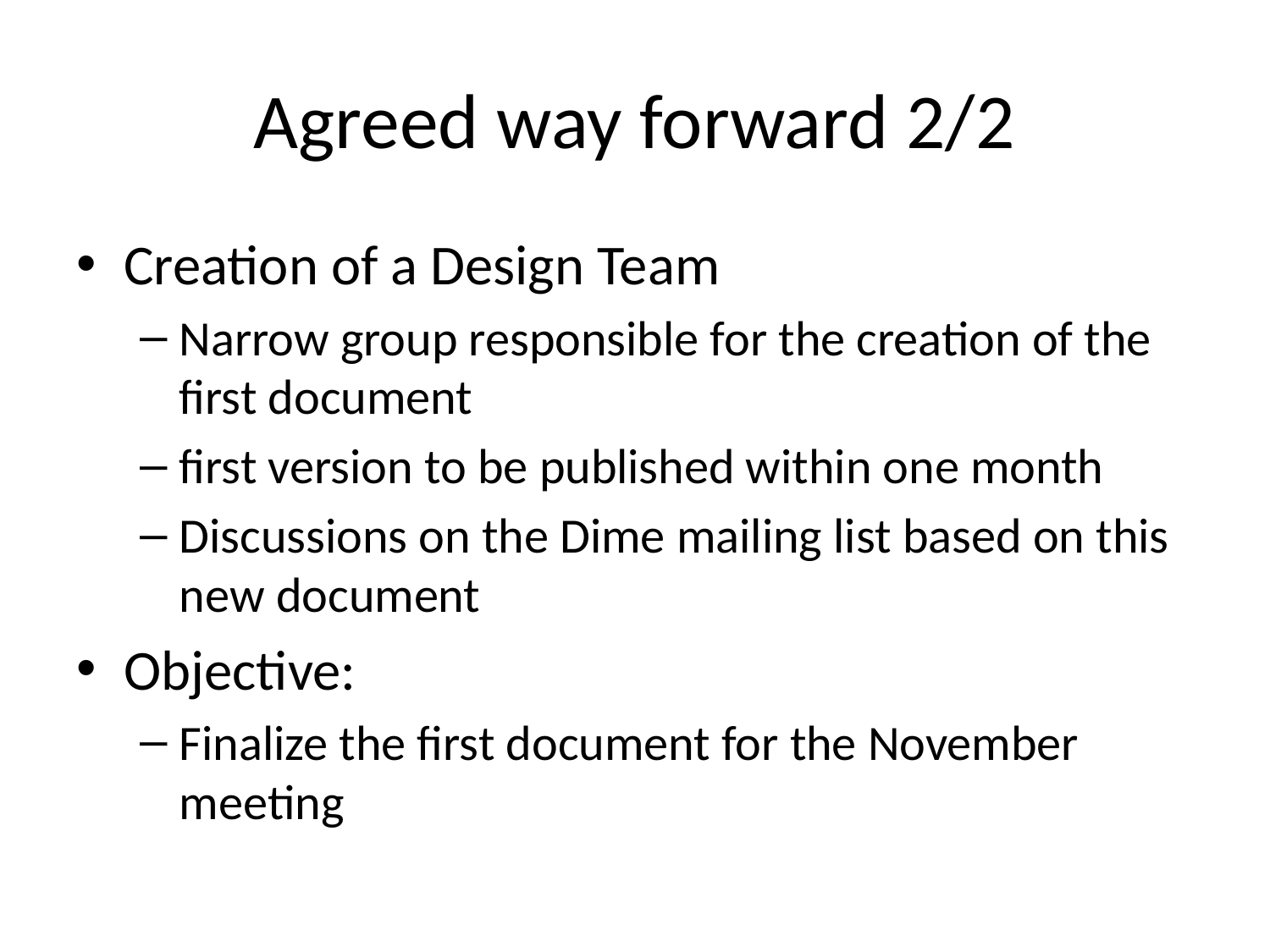

# Agreed way forward 2/2
Creation of a Design Team
Narrow group responsible for the creation of the first document
first version to be published within one month
Discussions on the Dime mailing list based on this new document
Objective:
Finalize the first document for the November meeting